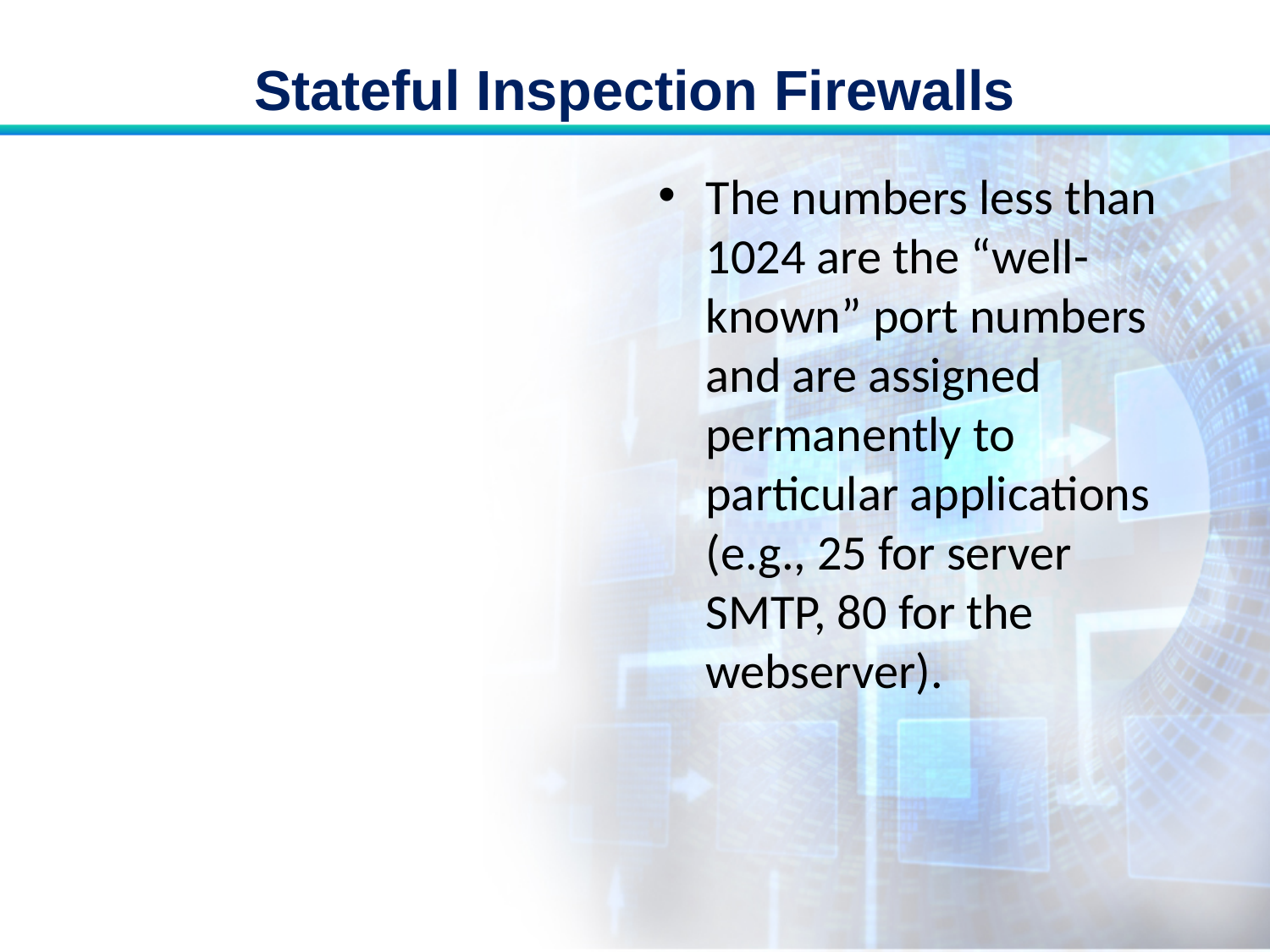

# Stateful Inspection Firewalls
The numbers less than 1024 are the “well-known” port numbers and are assigned permanently to particular applications (e.g., 25 for server SMTP, 80 for the webserver).